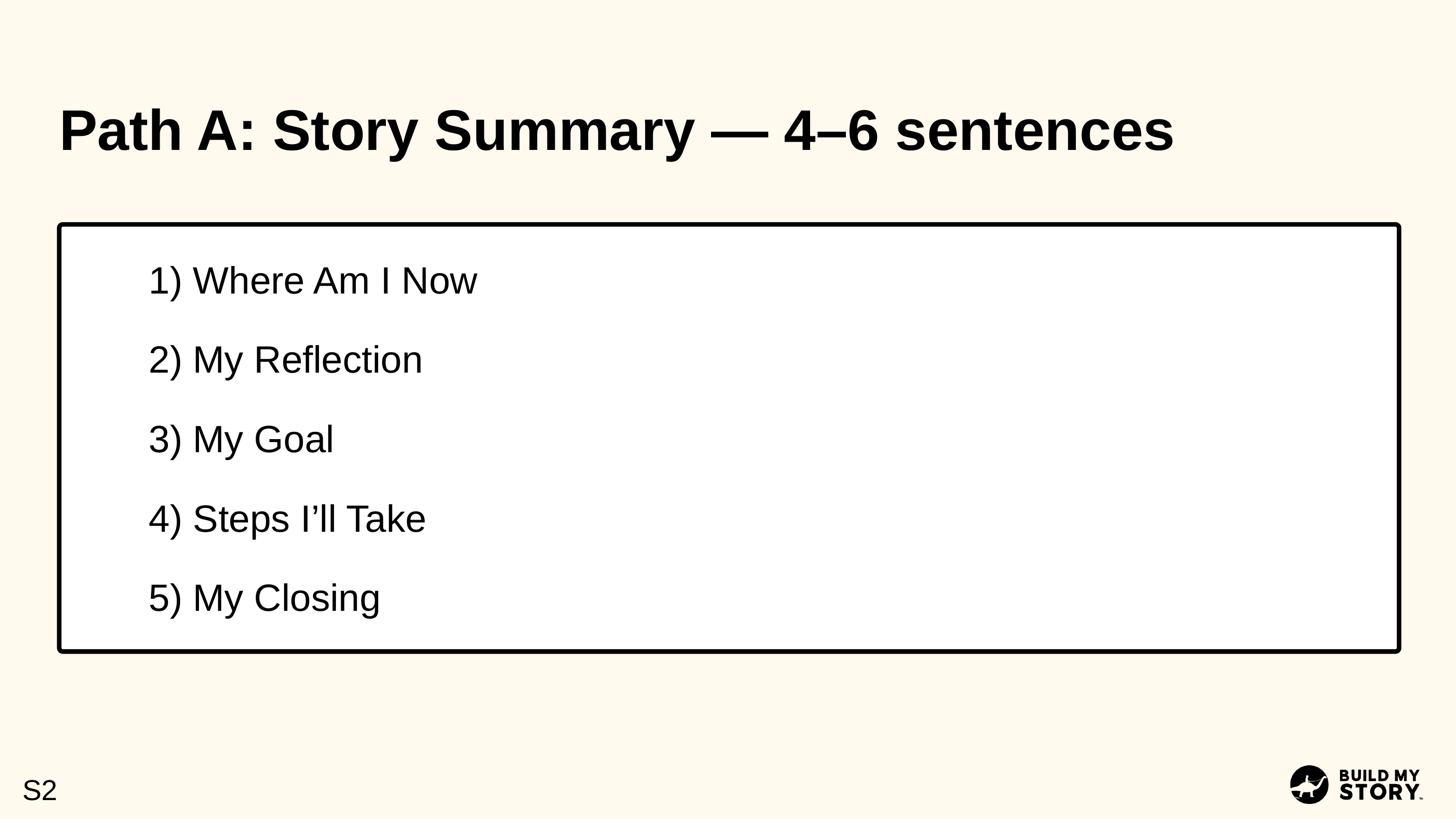

Path A: Story Summary — 4–6 sentences
1) Where Am I Now
2) My Reflection
3) My Goal
4) Steps I’ll Take
5) My Closing

S2